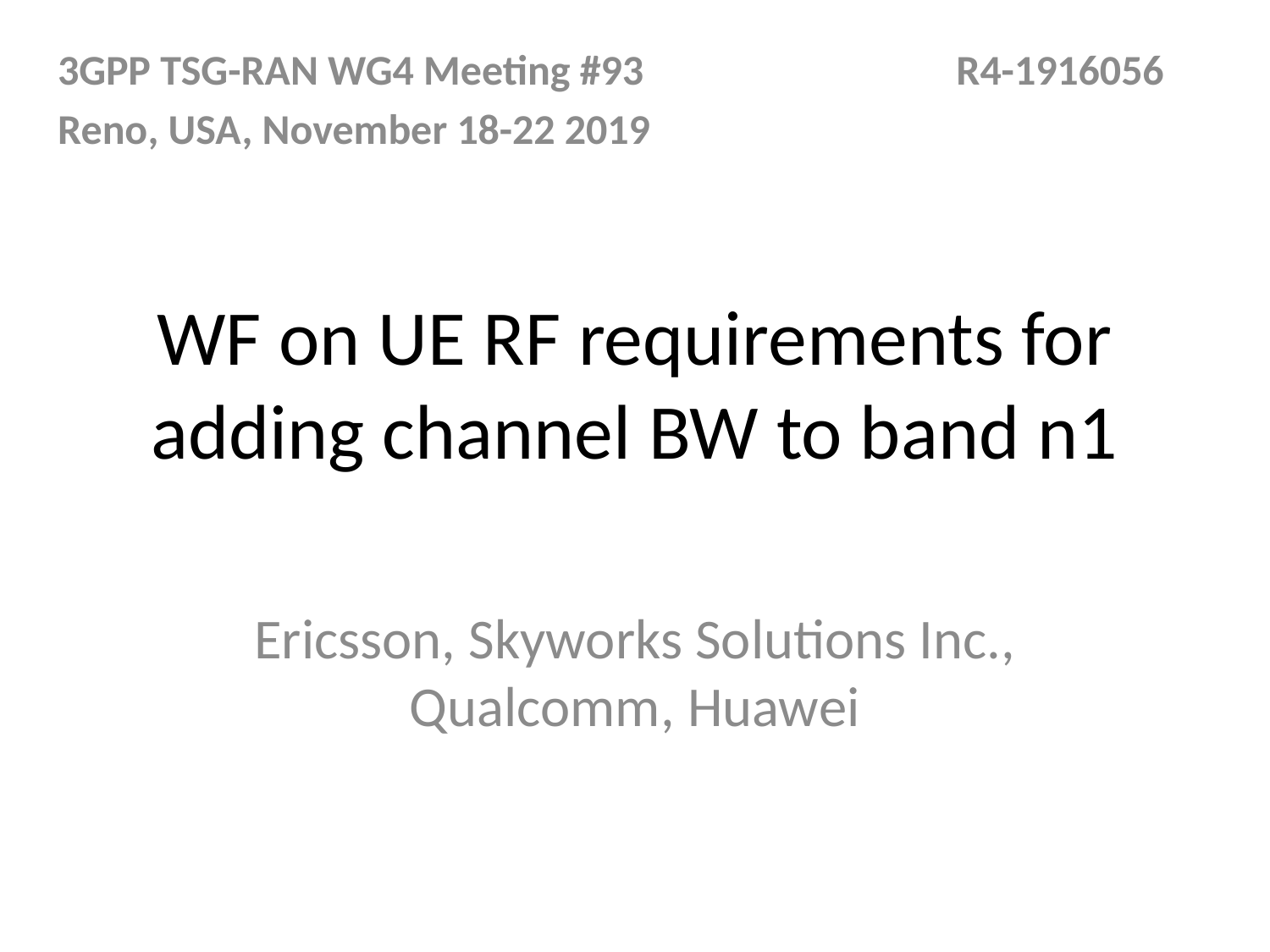

3GPP TSG-RAN WG4 Meeting #93           		 R4-1916056
Reno, USA, November 18-22 2019

# WF on UE RF requirements for adding channel BW to band n1
Ericsson, Skyworks Solutions Inc., Qualcomm, Huawei